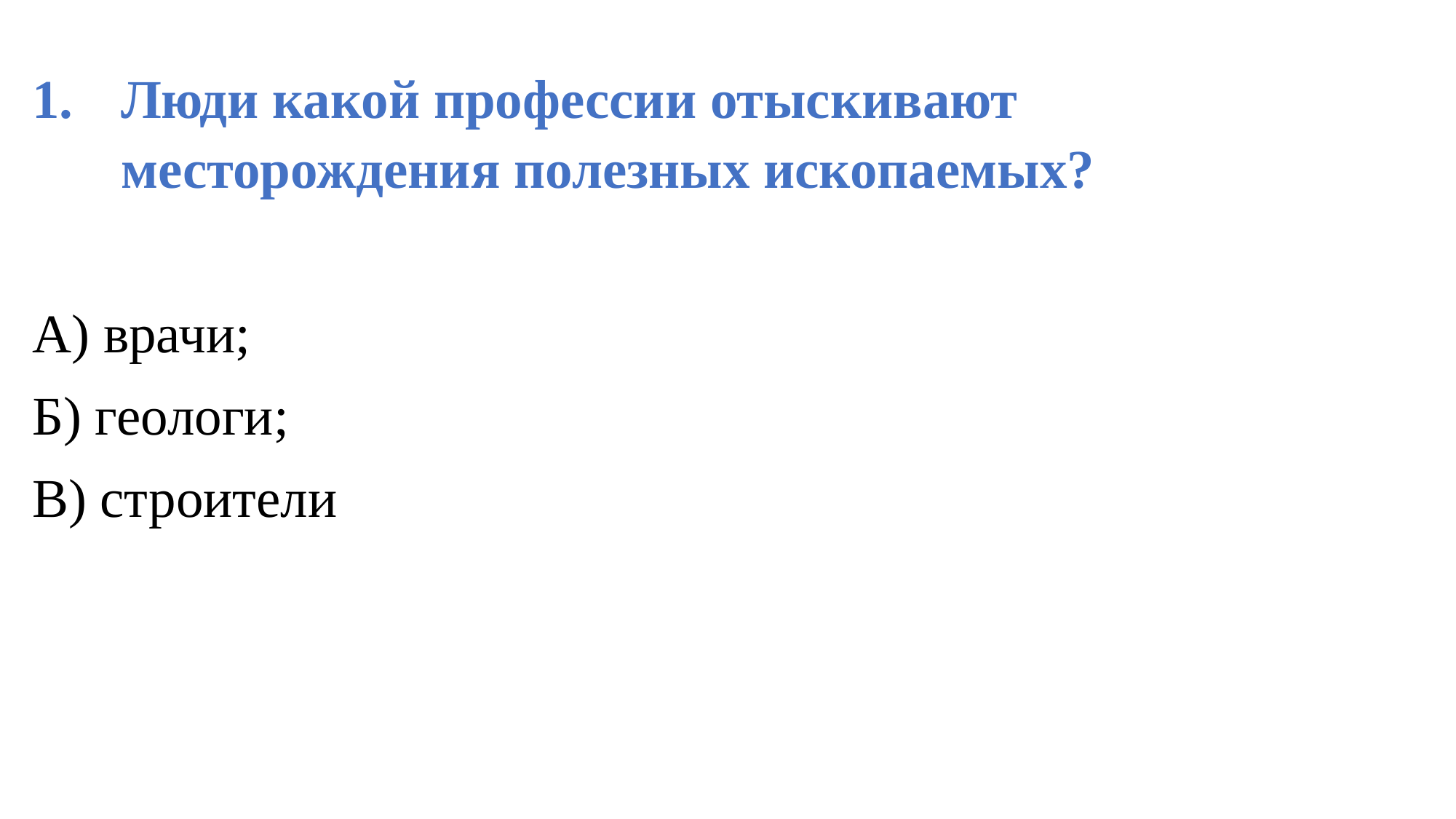

Люди какой профессии отыскивают месторождения полезных ископаемых?

А) врачи;
Б) геологи;
В) строители